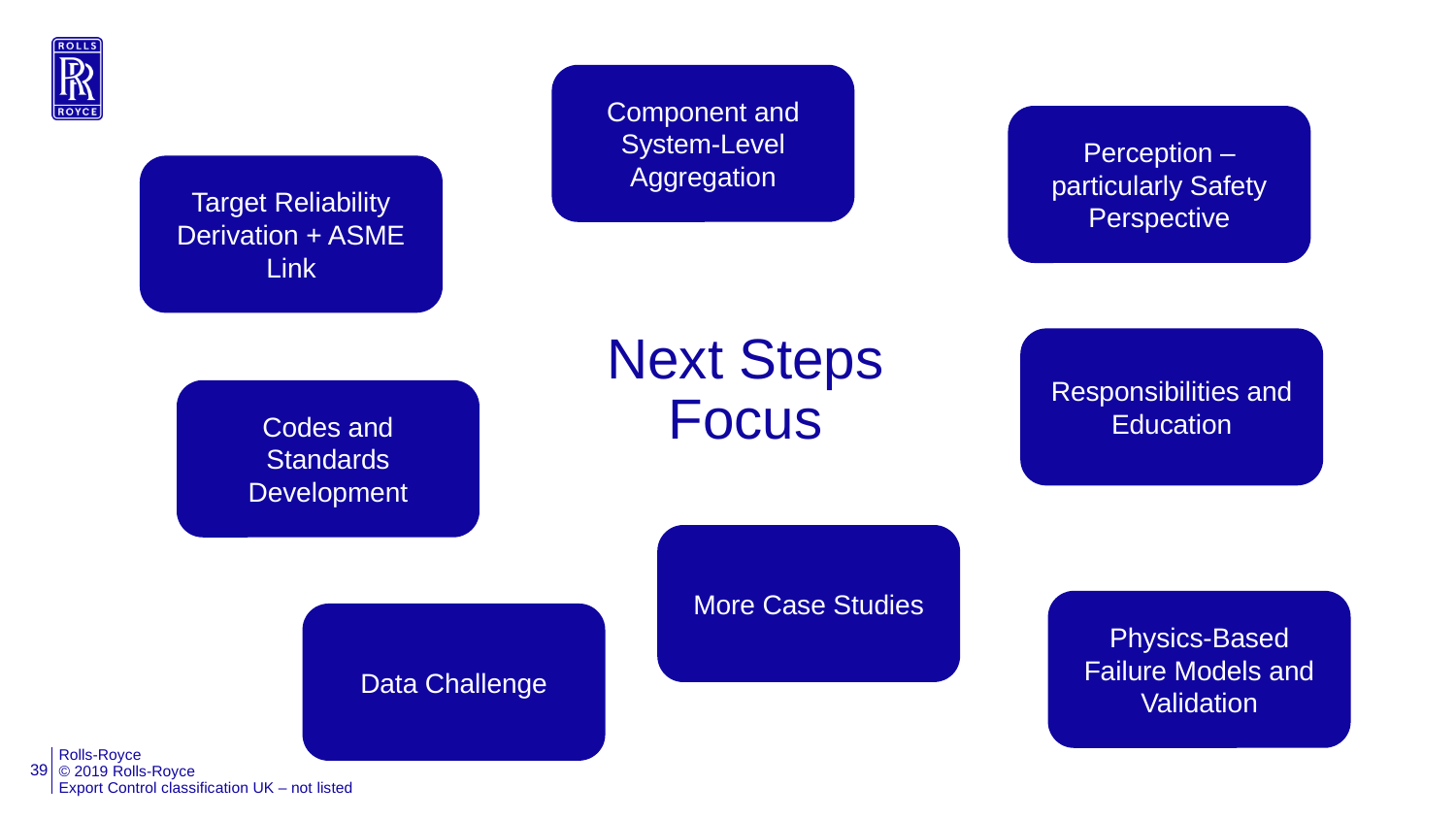

Component and System-Level Aggregation
Perception – particularly Safety Perspective
Target Reliability Derivation + ASME Link
# Next Steps Focus
Responsibilities and Education
Codes and Standards Development
More Case Studies
Physics-Based Failure Models and Validation
Data Challenge